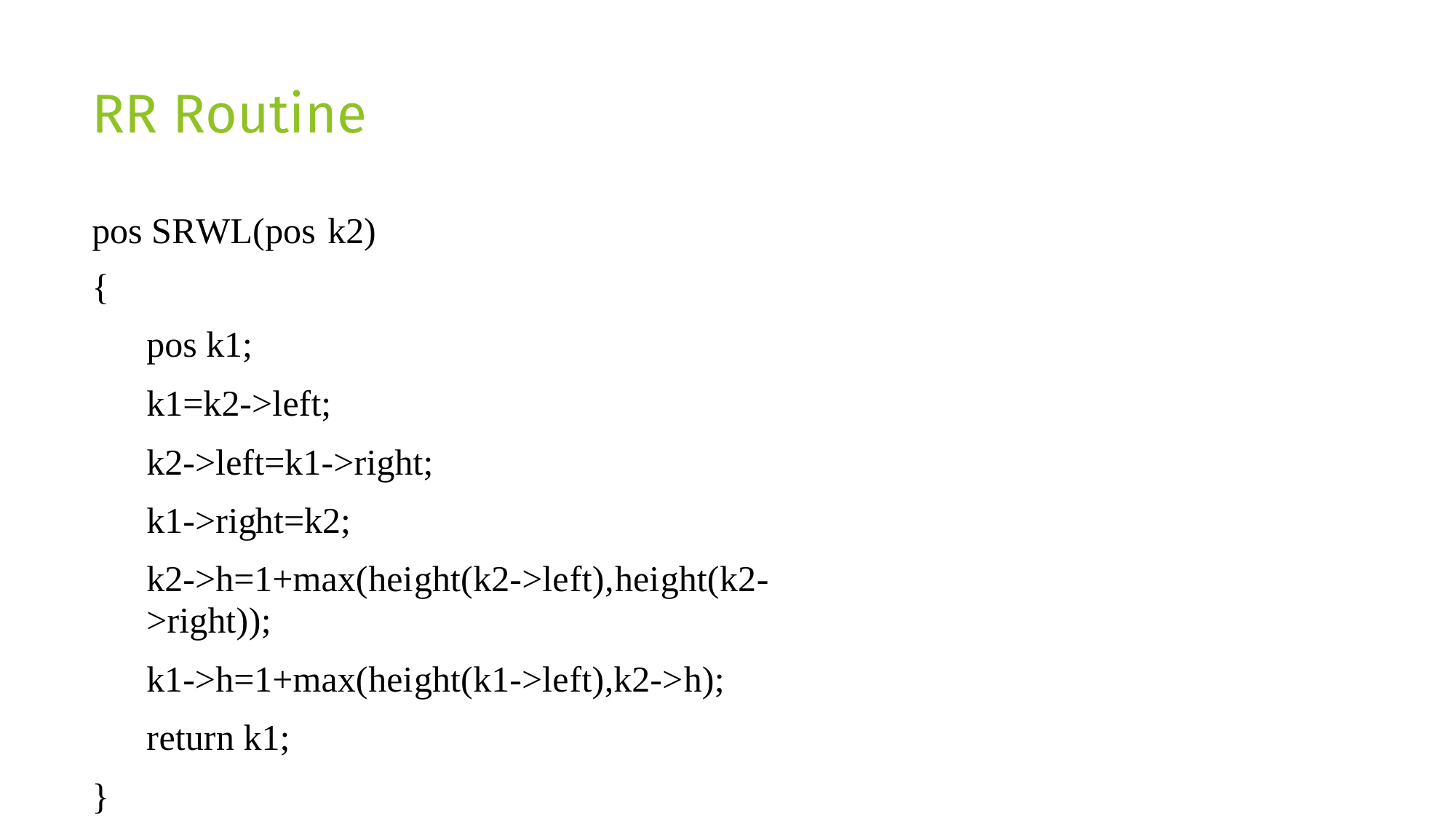

RR Routine
pos SRWL(pos k2)
{
pos k1;
k1=k2->left;
k2->left=k1->right;
k1->right=k2;
k2->h=1+max(height(k2->left),height(k2->right));
k1->h=1+max(height(k1->left),k2->h);
return k1;
}